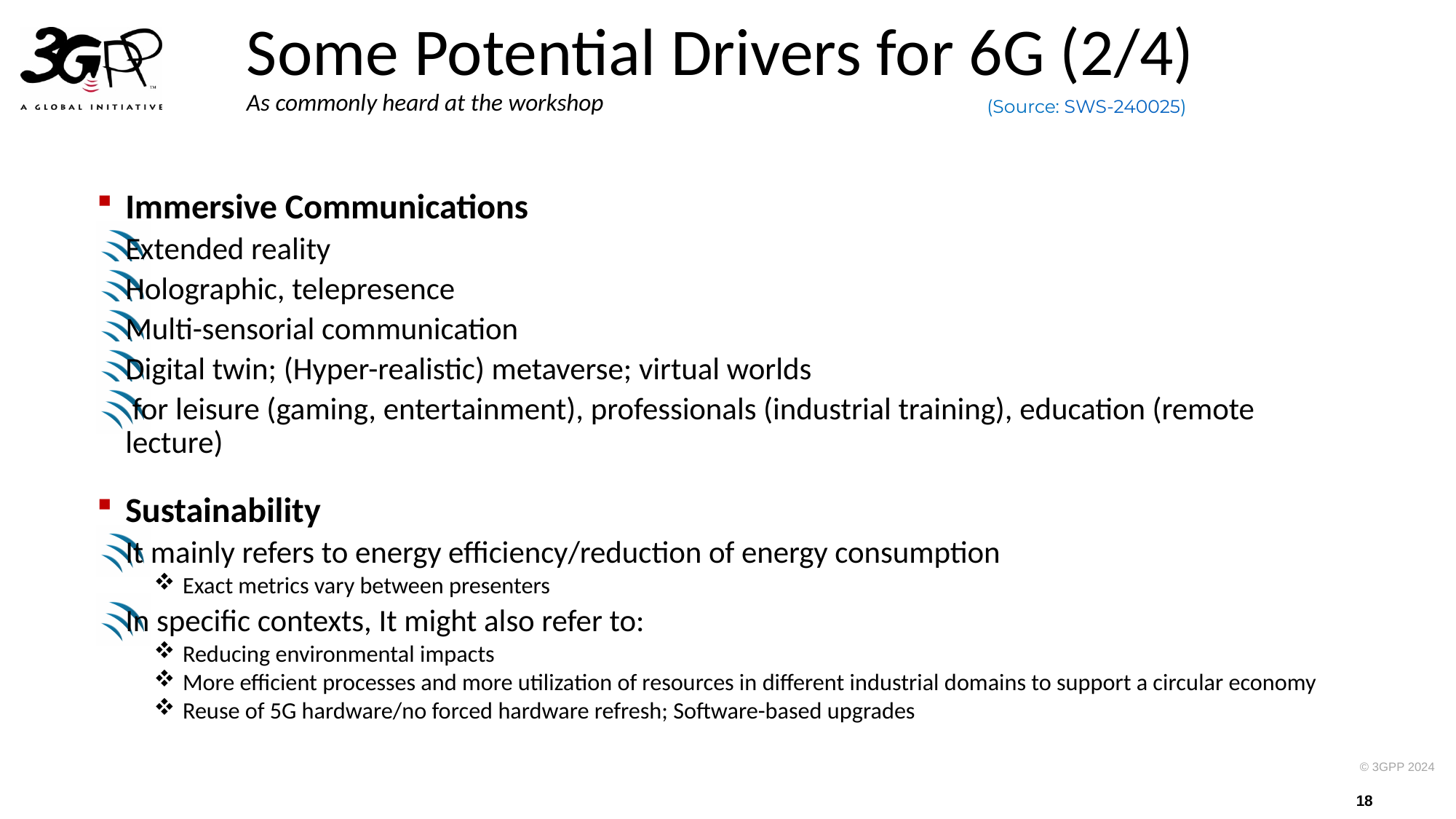

# Some Potential Drivers for 6G (2/4) As commonly heard at the workshop
(Source: SWS-240025)
Immersive Communications
Extended reality
Holographic, telepresence
Multi-sensorial communication
Digital twin; (Hyper-realistic) metaverse; virtual worlds
 for leisure (gaming, entertainment), professionals (industrial training), education (remote lecture)

Sustainability
It mainly refers to energy efficiency/reduction of energy consumption
Exact metrics vary between presenters
In specific contexts, It might also refer to:
Reducing environmental impacts
More efficient processes and more utilization of resources in different industrial domains to support a circular economy
Reuse of 5G hardware/no forced hardware refresh; Software-based upgrades